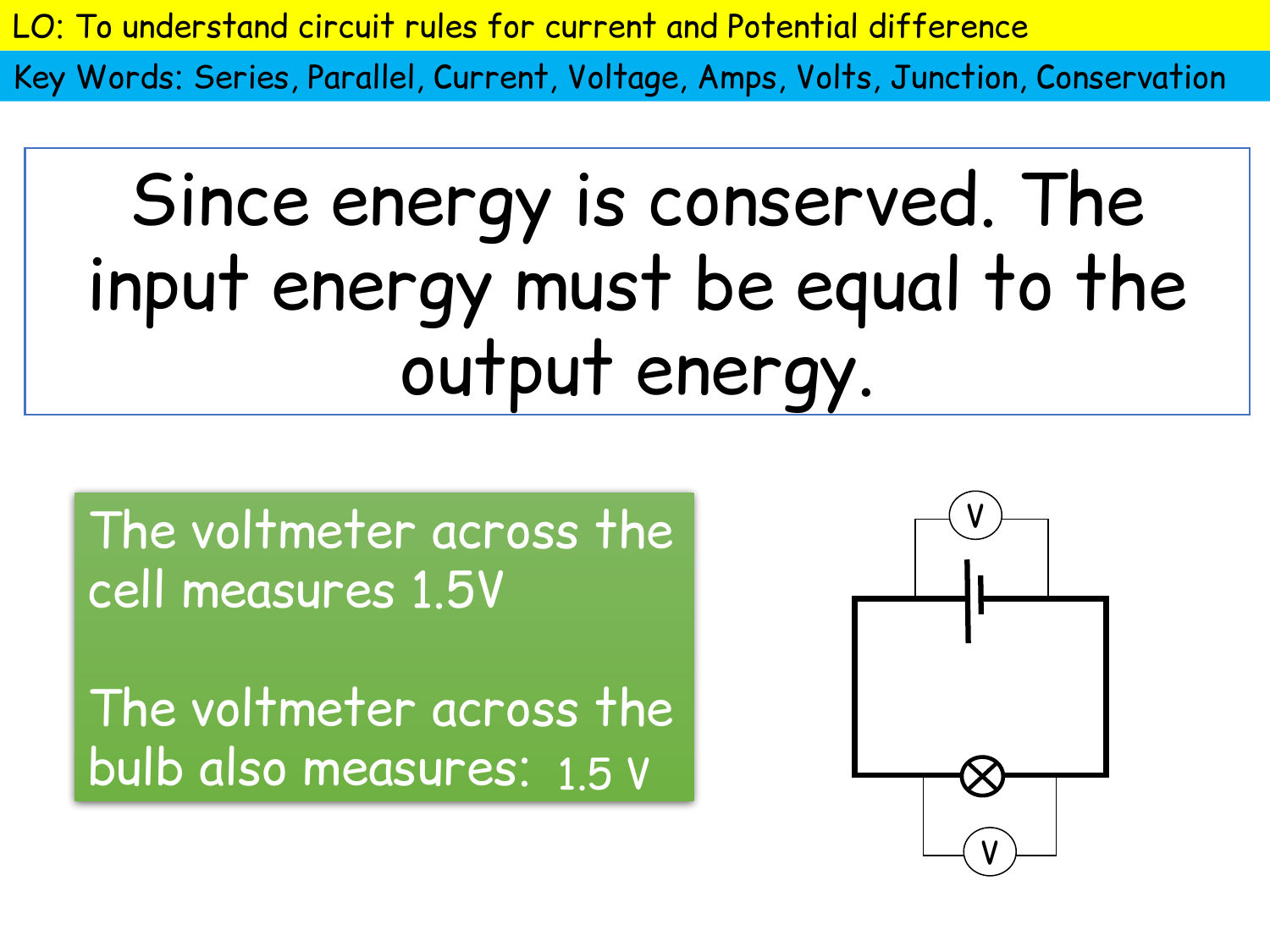

Since energy is conserved. The input energy must be equal to the output energy.

V

The voltmeter across the cell measures 1.5V

The voltmeter across the bulb also measures:

1.5 V

V